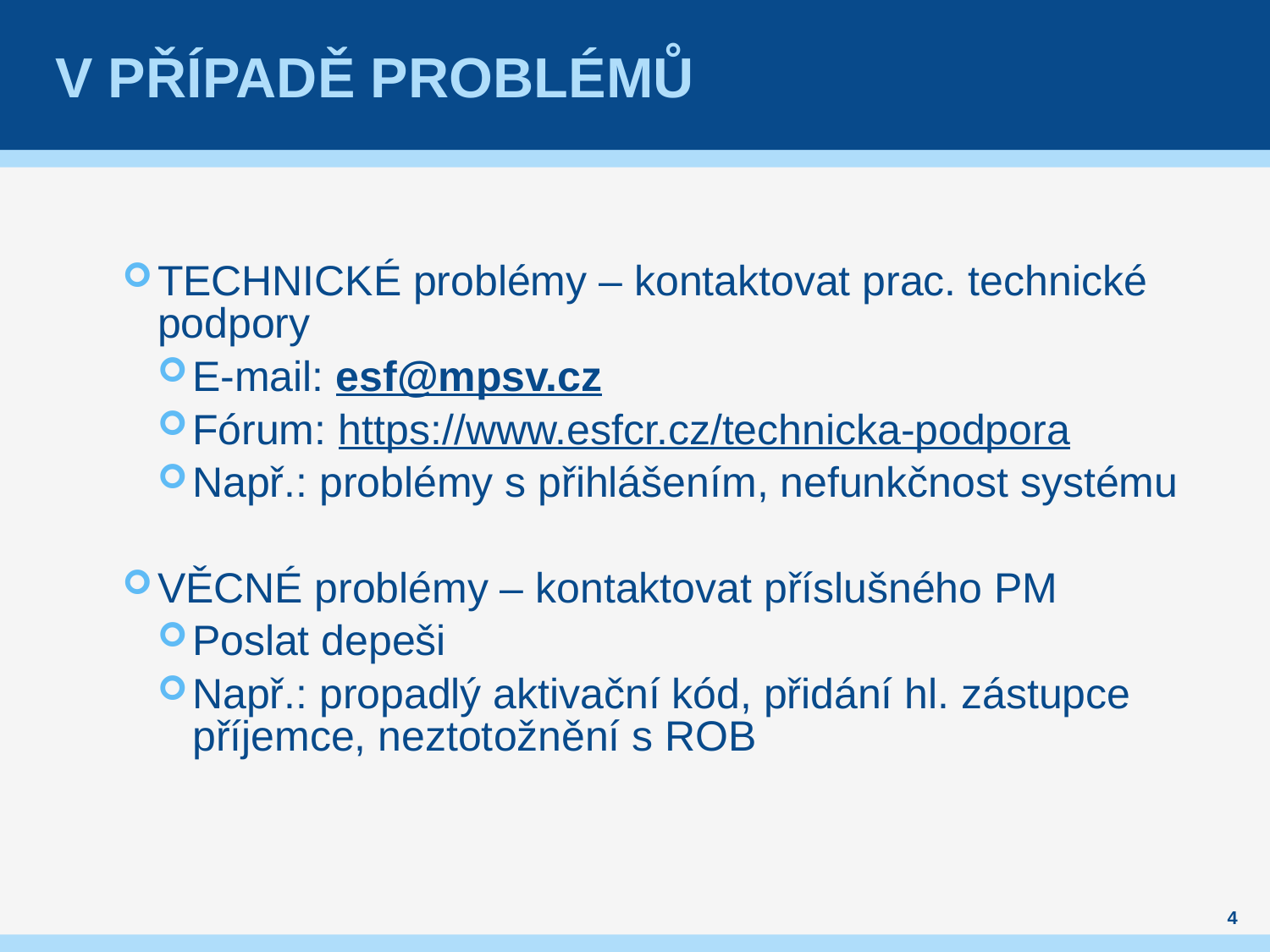

# v případě problémů

TECHNICKÉ problémy – kontaktovat prac. technické podpory
E-mail: esf@mpsv.cz
Fórum: https://www.esfcr.cz/technicka-podpora
Např.: problémy s přihlášením, nefunkčnost systému

VĚCNÉ problémy – kontaktovat příslušného PM
Poslat depeši
Např.: propadlý aktivační kód, přidání hl. zástupce příjemce, neztotožnění s ROB
4